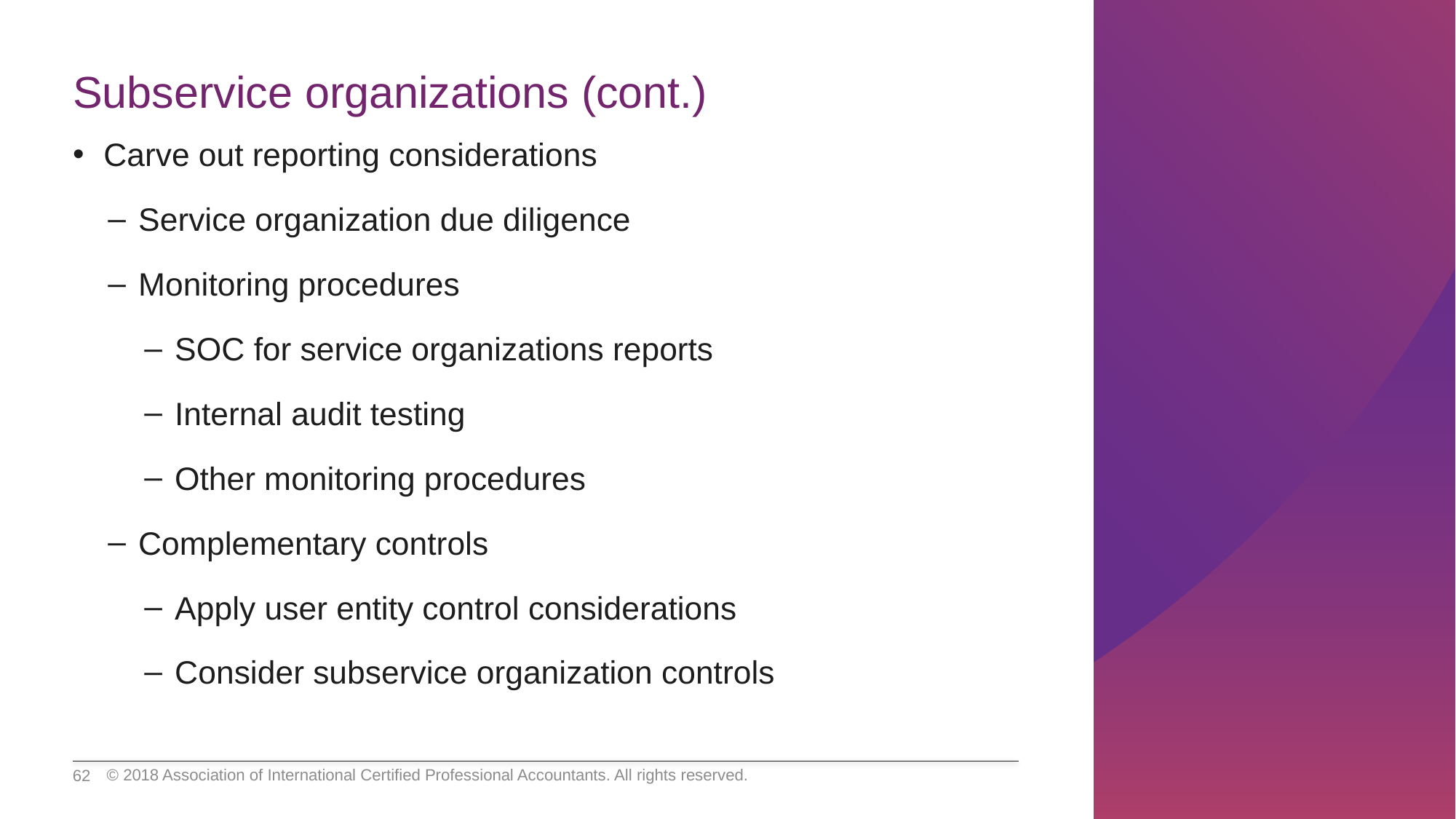

# Subservice organizations (cont.)
Carve out reporting considerations
Service organization due diligence
Monitoring procedures
SOC for service organizations reports
Internal audit testing
Other monitoring procedures
Complementary controls
Apply user entity control considerations
Consider subservice organization controls

© 2018 Association of International Certified Professional Accountants. All rights reserved.
62